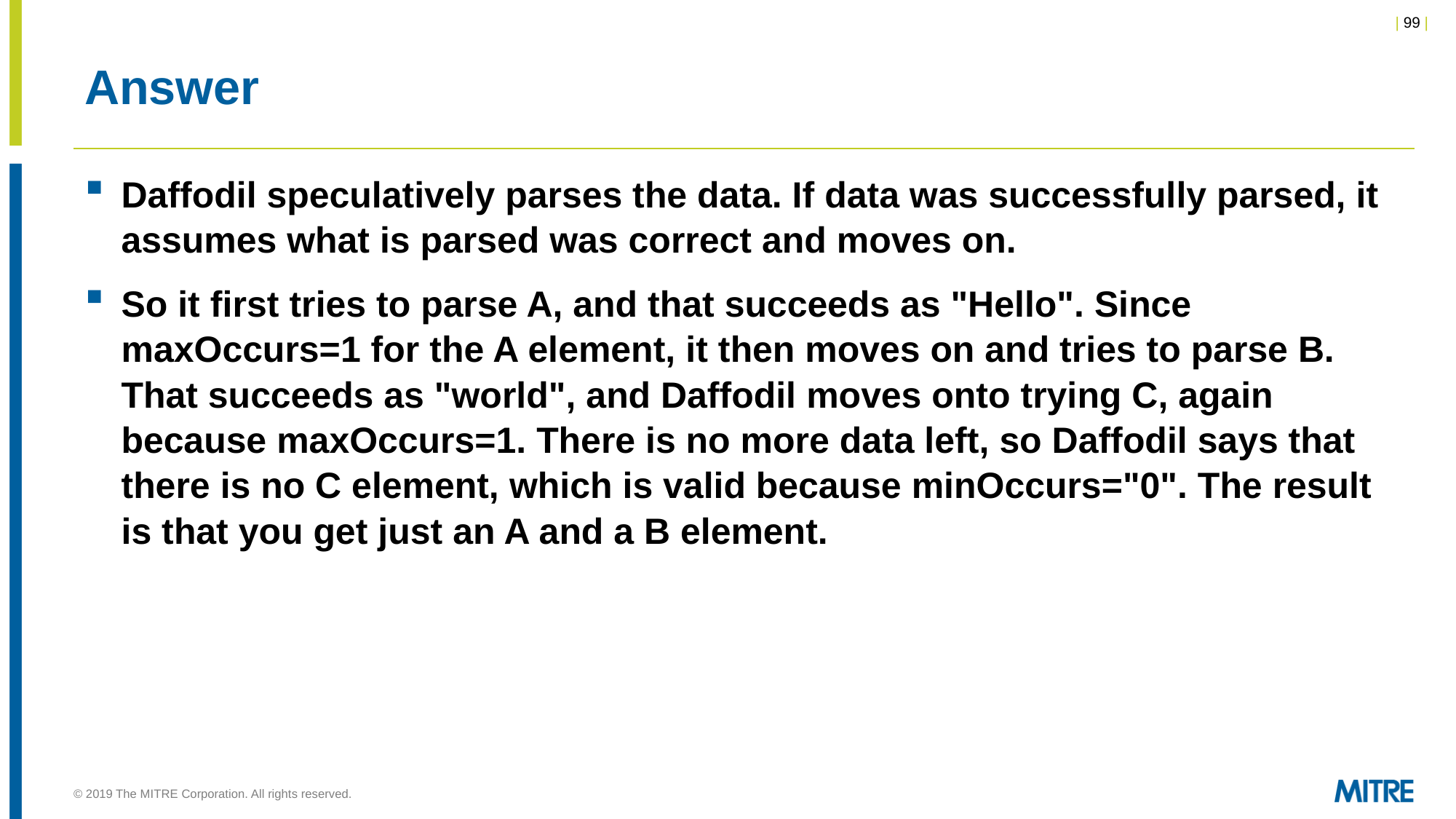

# Answer
Daffodil speculatively parses the data. If data was successfully parsed, it assumes what is parsed was correct and moves on.
So it first tries to parse A, and that succeeds as "Hello". Since maxOccurs=1 for the A element, it then moves on and tries to parse B. That succeeds as "world", and Daffodil moves onto trying C, again because maxOccurs=1. There is no more data left, so Daffodil says that there is no C element, which is valid because minOccurs="0". The result is that you get just an A and a B element.

© 2019 The MITRE Corporation. All rights reserved.